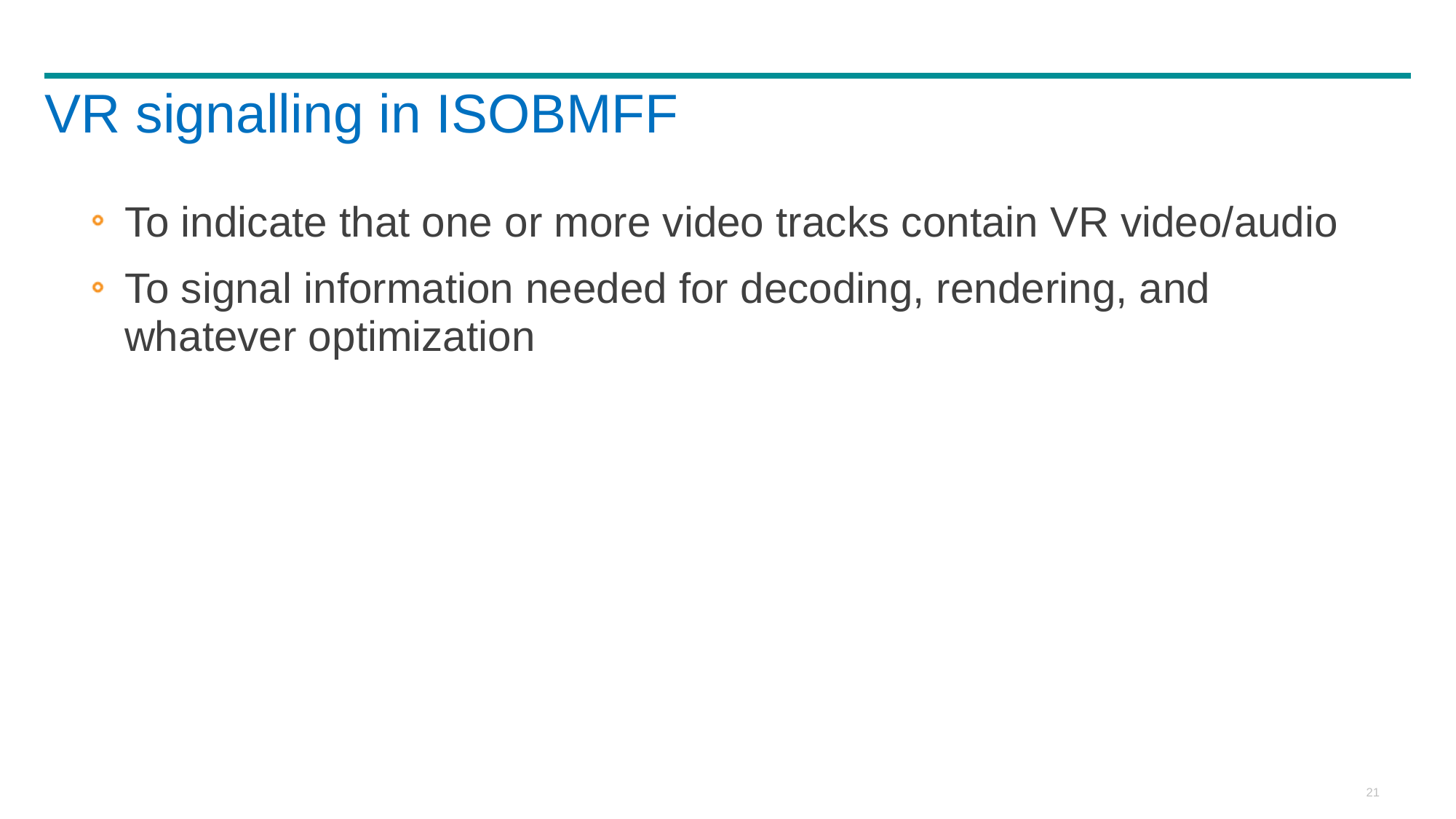

# VR signalling in ISOBMFF
To indicate that one or more video tracks contain VR video/audio
To signal information needed for decoding, rendering, and whatever optimization